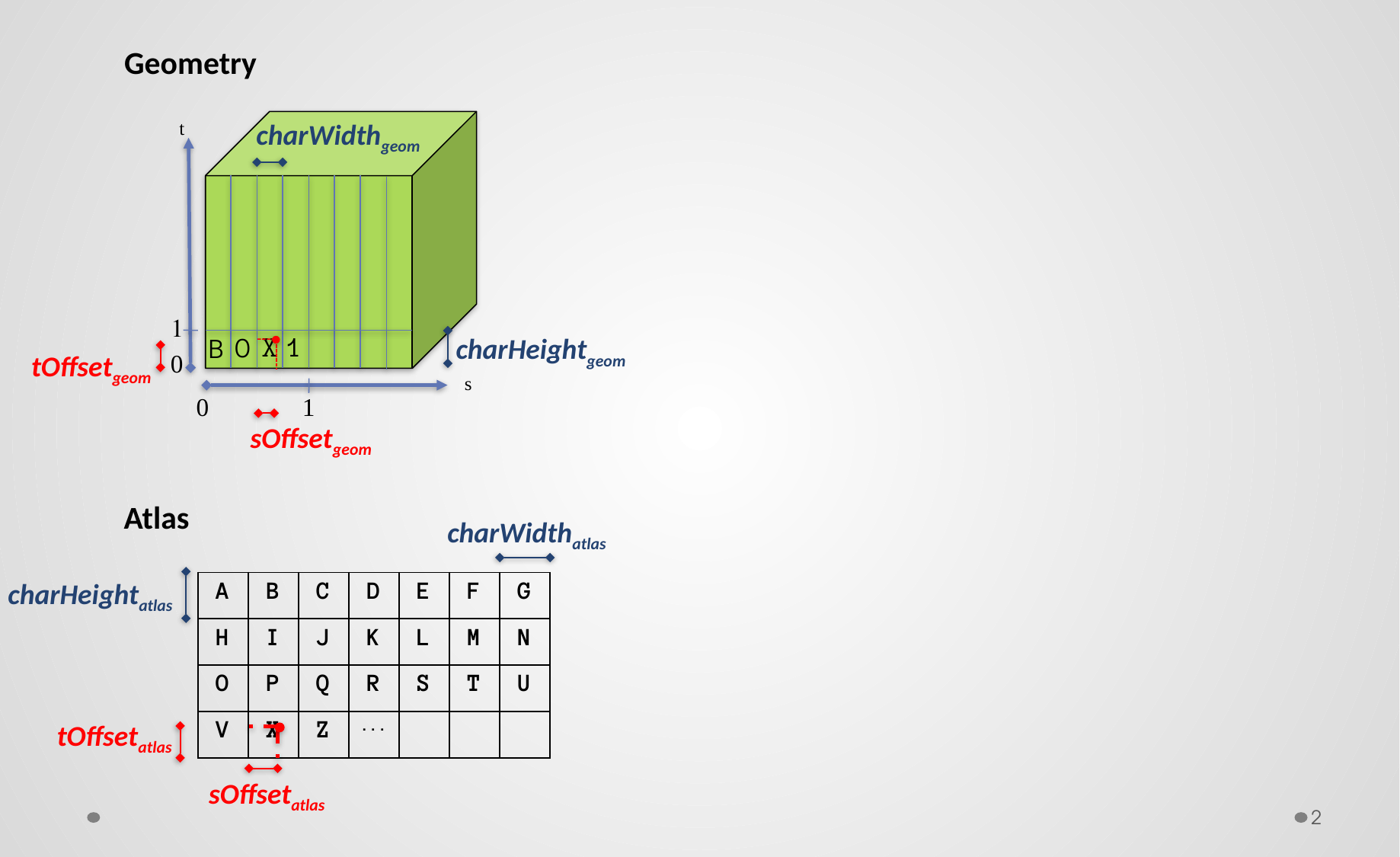

Geometry
t
charWidthgeom

1
1
X
O
B
charHeightgeom

0
s
1
0
tOffsetgeom
sOffsetgeom
Atlas
charWidthatlas
charHeightatlas
| A | B | C | D | E | F | G |
| --- | --- | --- | --- | --- | --- | --- |
| H | I | J | K | L | M | N |
| O | P | Q | R | S | T | U |
| V | X | Z | ... |  |  |  |
tOffsetatlas

sOffsetatlas
2